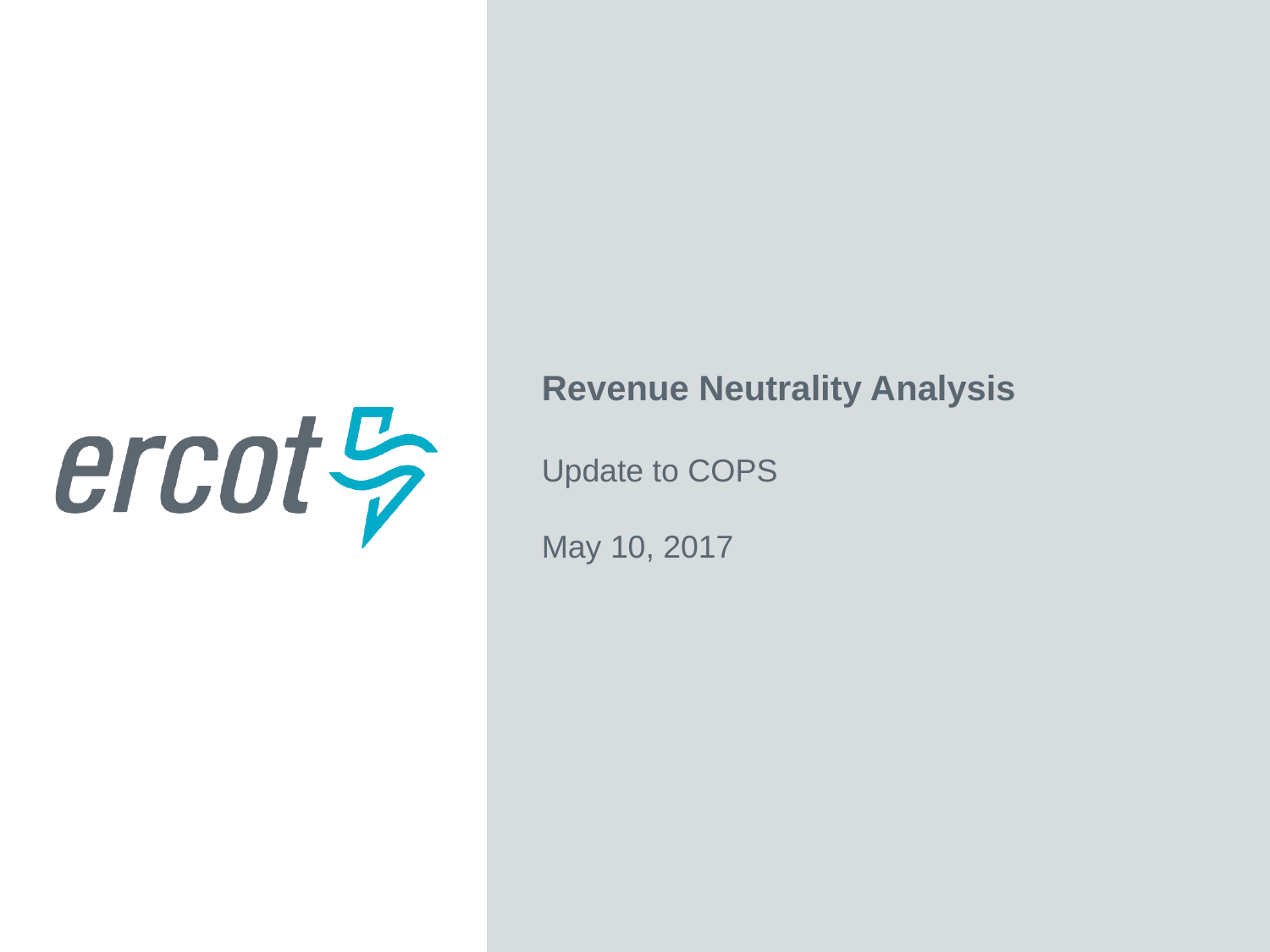

Revenue Neutrality Analysis

Update to COPS

May 10, 2017